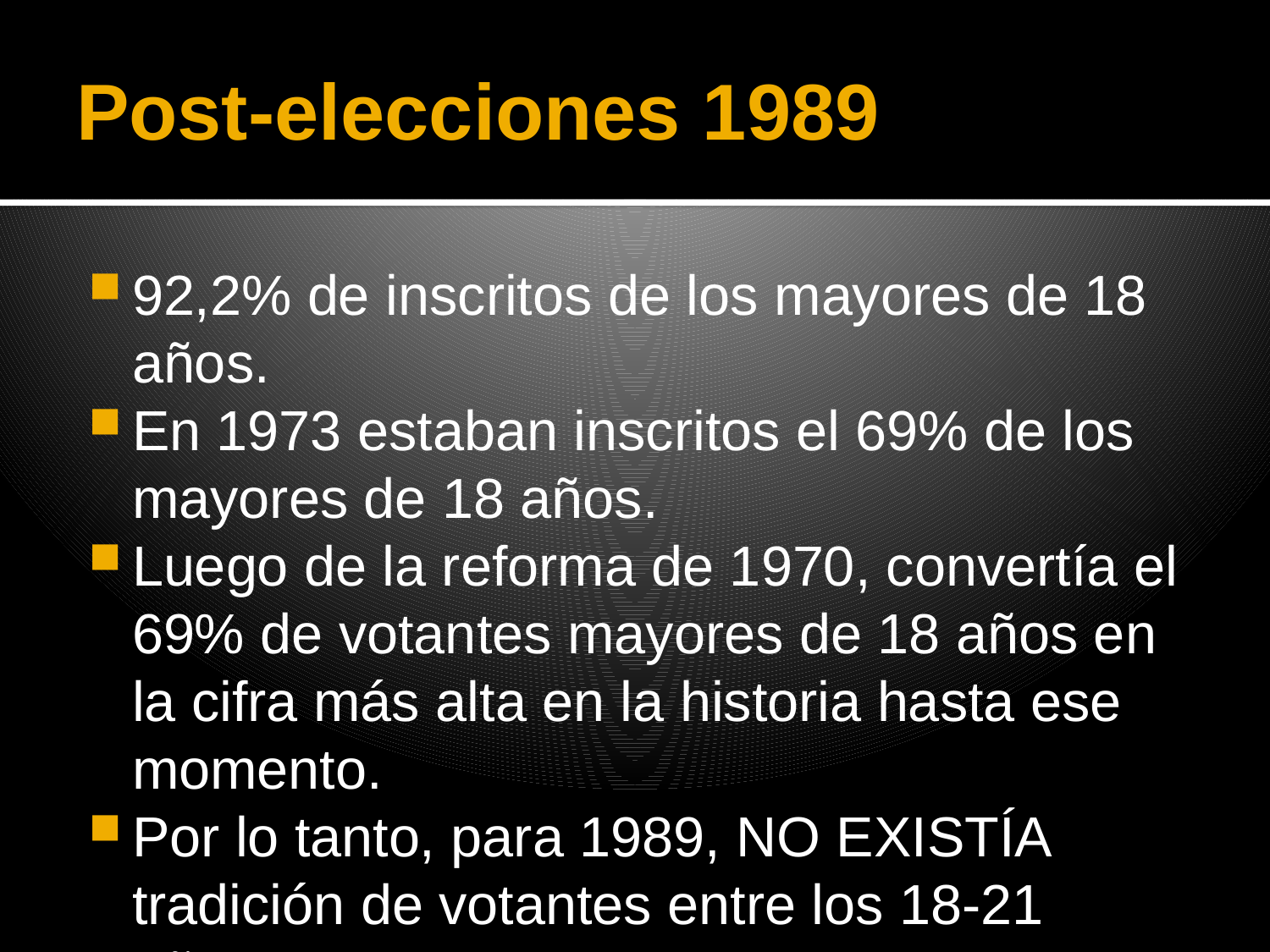

# Post-elecciones 1989
92,2% de inscritos de los mayores de 18 años.
En 1973 estaban inscritos el 69% de los mayores de 18 años.
Luego de la reforma de 1970, convertía el 69% de votantes mayores de 18 años en la cifra más alta en la historia hasta ese momento.
Por lo tanto, para 1989, NO EXISTÍA tradición de votantes entre los 18-21 años.